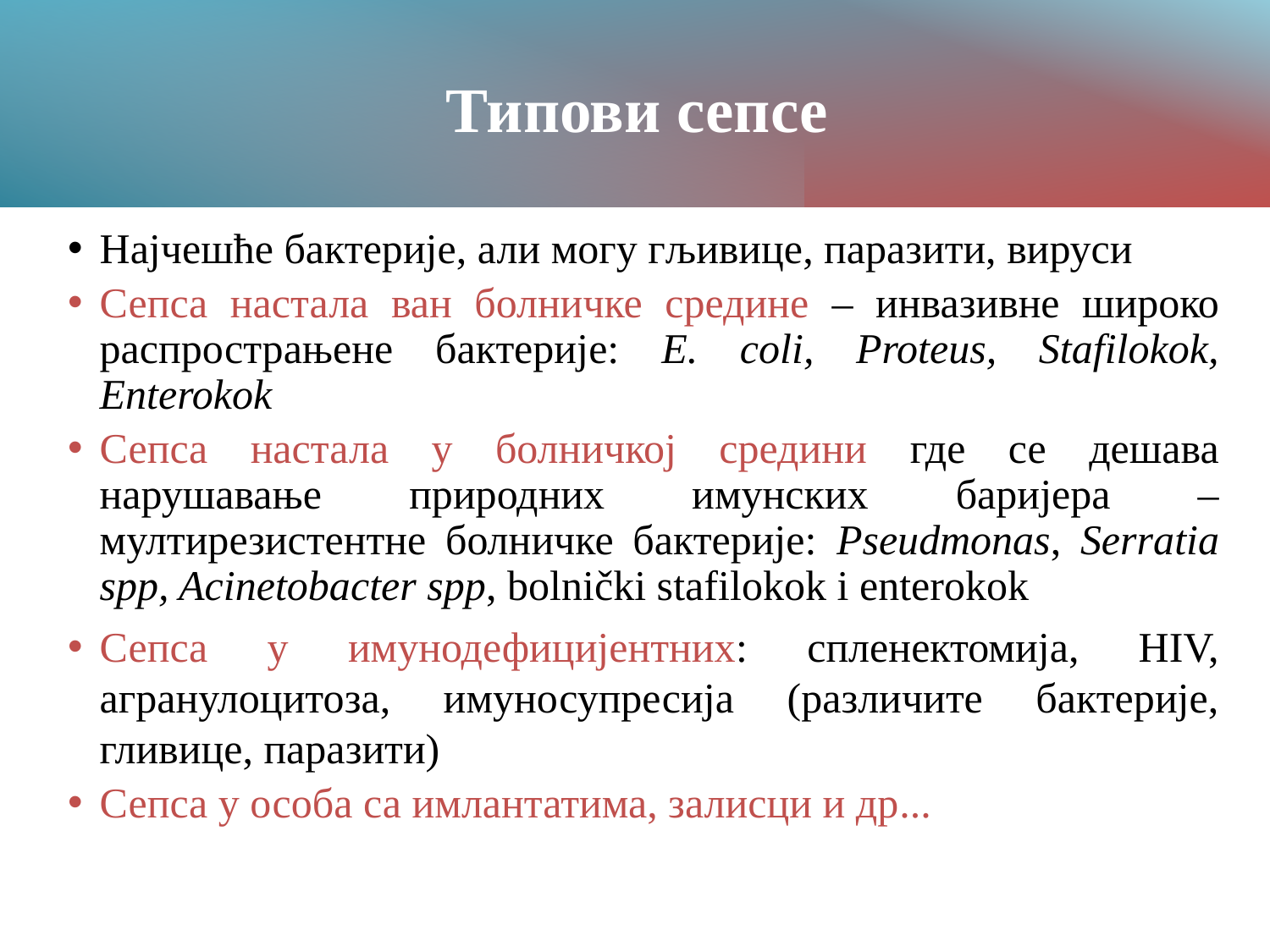

Типови сепсе
Најчешће бактерије, али могу гљивице, паразити, вируси
Сепса настала ван болничке средине – инвазивне широко распрострањене бактерије: E. coli, Proteus, Stafilokok, Enterokok
Сепса настала у болничкој средини где се дешава нарушавање природних имунских баријера – мултирезистентне болничке бактерије: Pseudmonas, Serratia spp, Acinetobacter spp, bolnički stafilokok i enterokok
Сепса у имунодефицијентних: спленектомија, HIV, агранулоцитоза, имуносупресија (различите бактерије, гливице, паразити)
Сепса у особа са имлантатима, залисци и др...